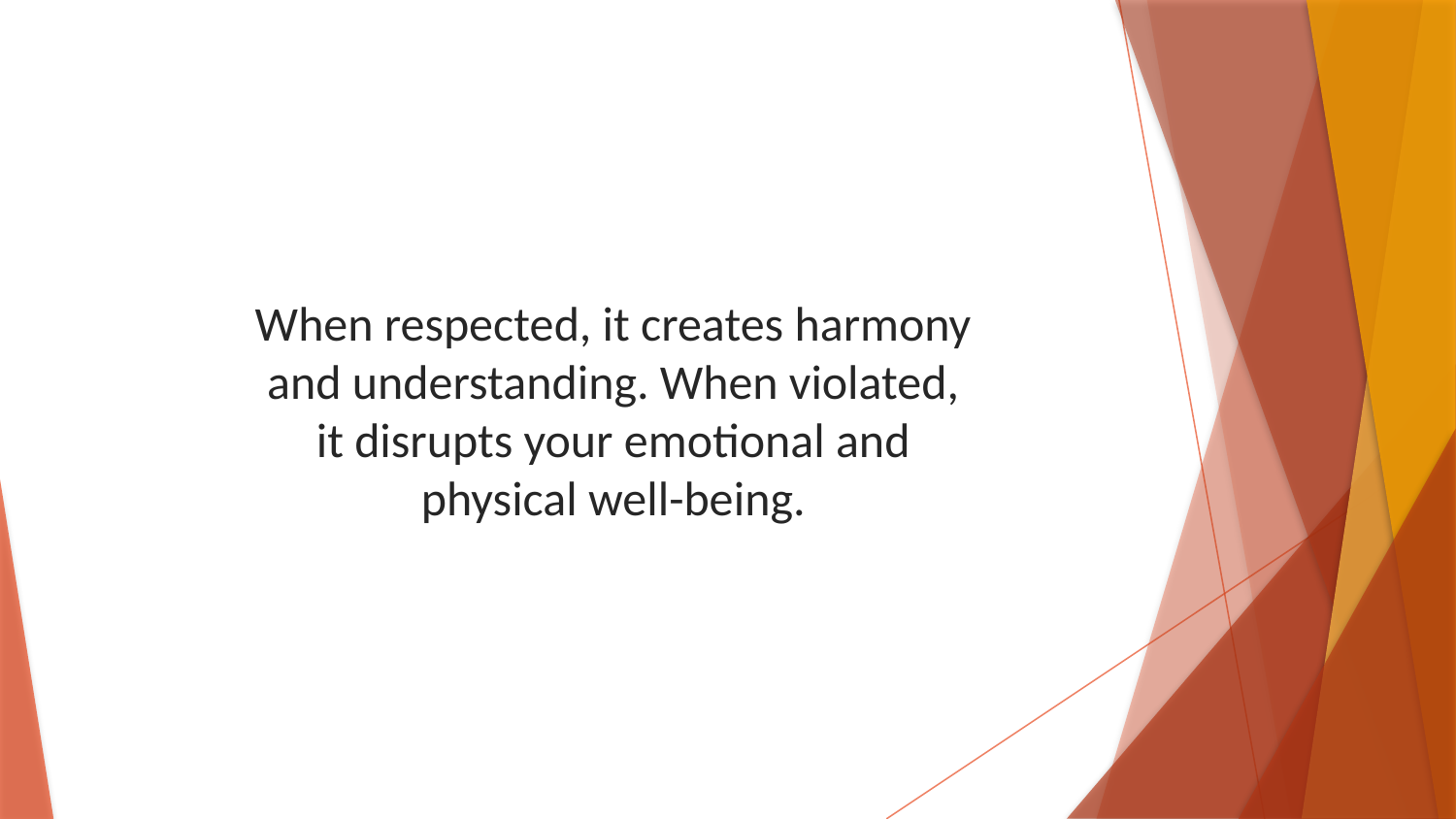

When respected, it creates harmony and understanding. When violated, it disrupts your emotional and physical well-being.